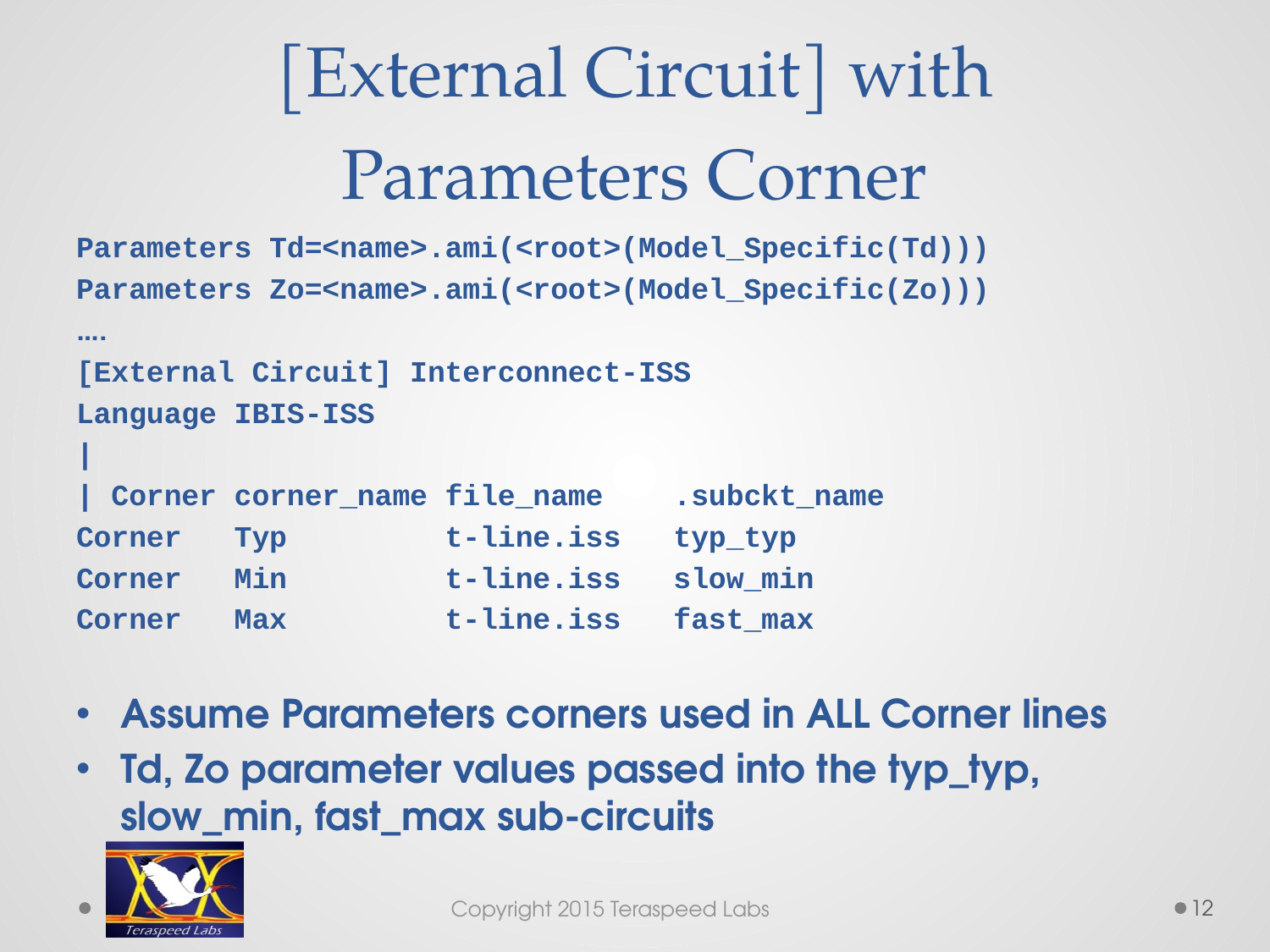

# [External Circuit] with Parameters Corner
Parameters Td=<name>.ami(<root>(Model_Specific(Td)))
Parameters Zo=<name>.ami(<root>(Model_Specific(Zo)))
….
[External Circuit] Interconnect-ISS
Language IBIS-ISS
|
| Corner corner_name file_name    .subckt_name
Corner   Typ         t-line.iss   typ_typ
Corner   Min         t-line.iss   slow_min
Corner   Max         t-line.iss   fast_max

Assume Parameters corners used in ALL Corner lines
Td, Zo parameter values passed into the typ_typ, slow_min, fast_max sub-circuits
12
Copyright 2015 Teraspeed Labs